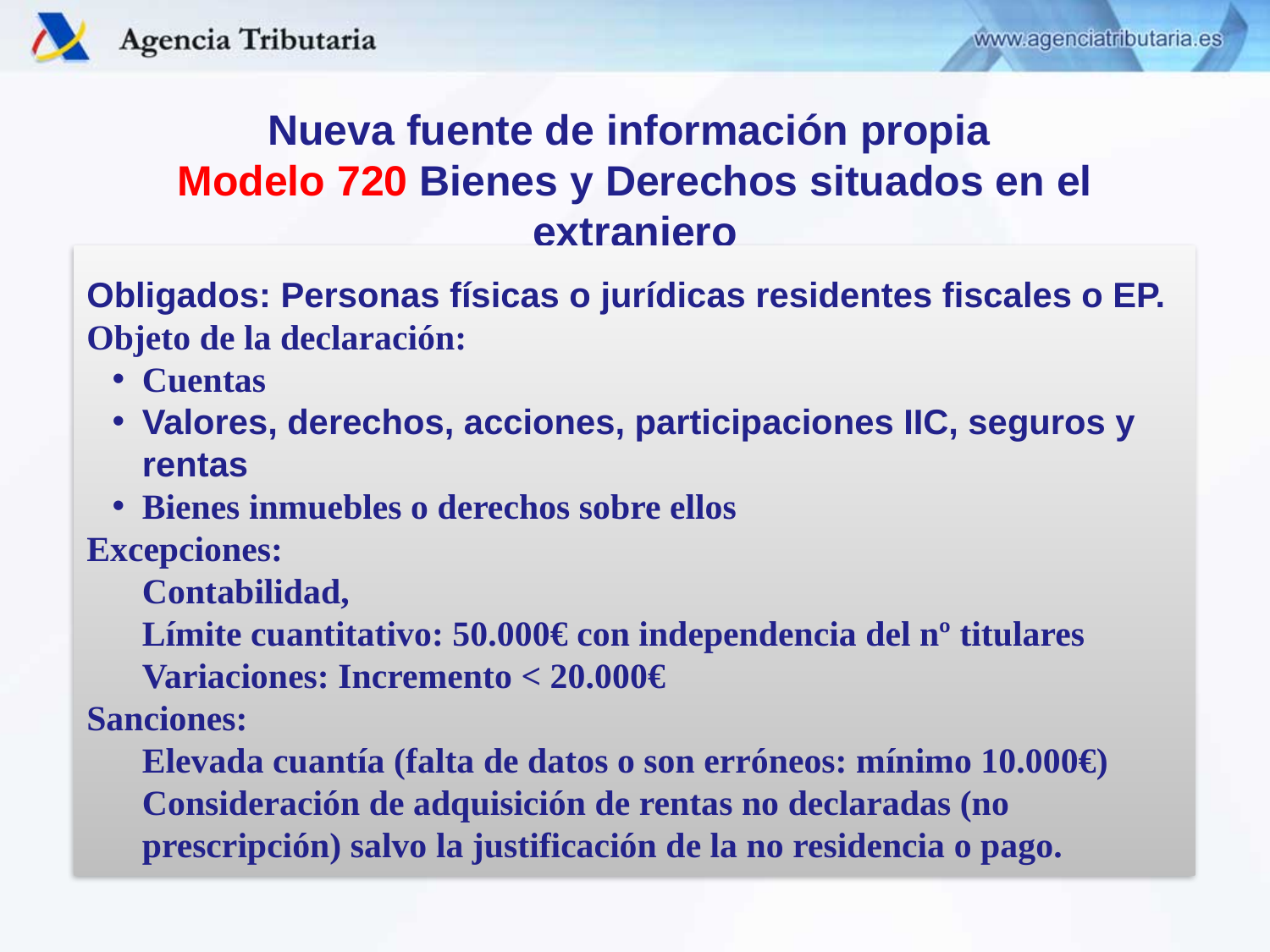

# Nueva fuente de información propia Modelo 720 Bienes y Derechos situados en el extranjero

Obligados: Personas físicas o jurídicas residentes fiscales o EP.
Objeto de la declaración:
Cuentas
Valores, derechos, acciones, participaciones IIC, seguros y rentas
Bienes inmuebles o derechos sobre ellos
Excepciones:
Contabilidad,
Límite cuantitativo: 50.000€ con independencia del nº titulares
Variaciones: Incremento < 20.000€
Sanciones:
Elevada cuantía (falta de datos o son erróneos: mínimo 10.000€)
Consideración de adquisición de rentas no declaradas (no prescripción) salvo la justificación de la no residencia o pago.